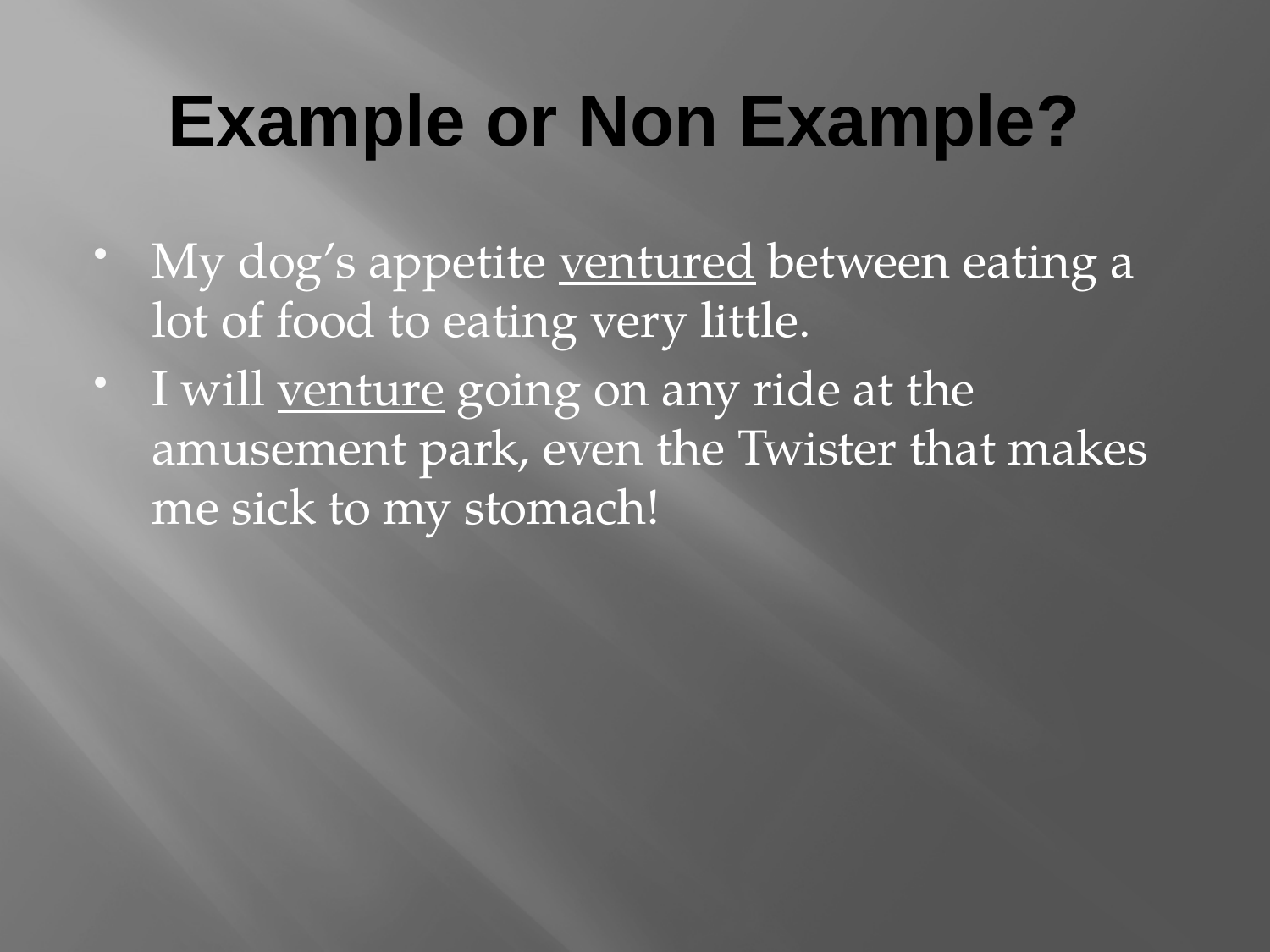

# Example or Non Example?
My dog’s appetite ventured between eating a lot of food to eating very little.
I will venture going on any ride at the amusement park, even the Twister that makes me sick to my stomach!